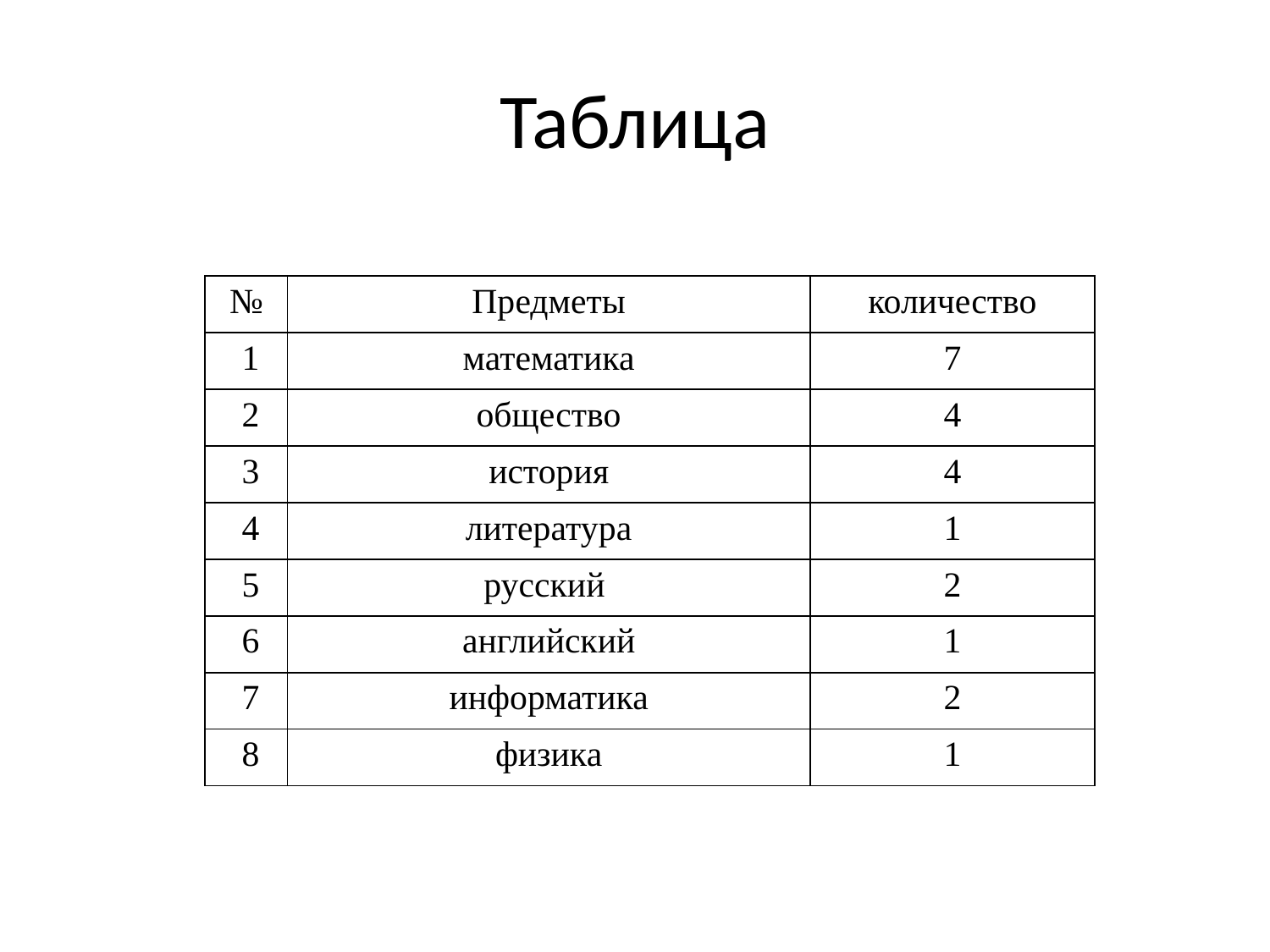

# Таблица
| № | Предметы | количество |
| --- | --- | --- |
| 1 | математика | 7 |
| 2 | общество | 4 |
| 3 | история | 4 |
| 4 | литература | 1 |
| 5 | русский | 2 |
| 6 | английский | 1 |
| 7 | информатика | 2 |
| 8 | физика | 1 |